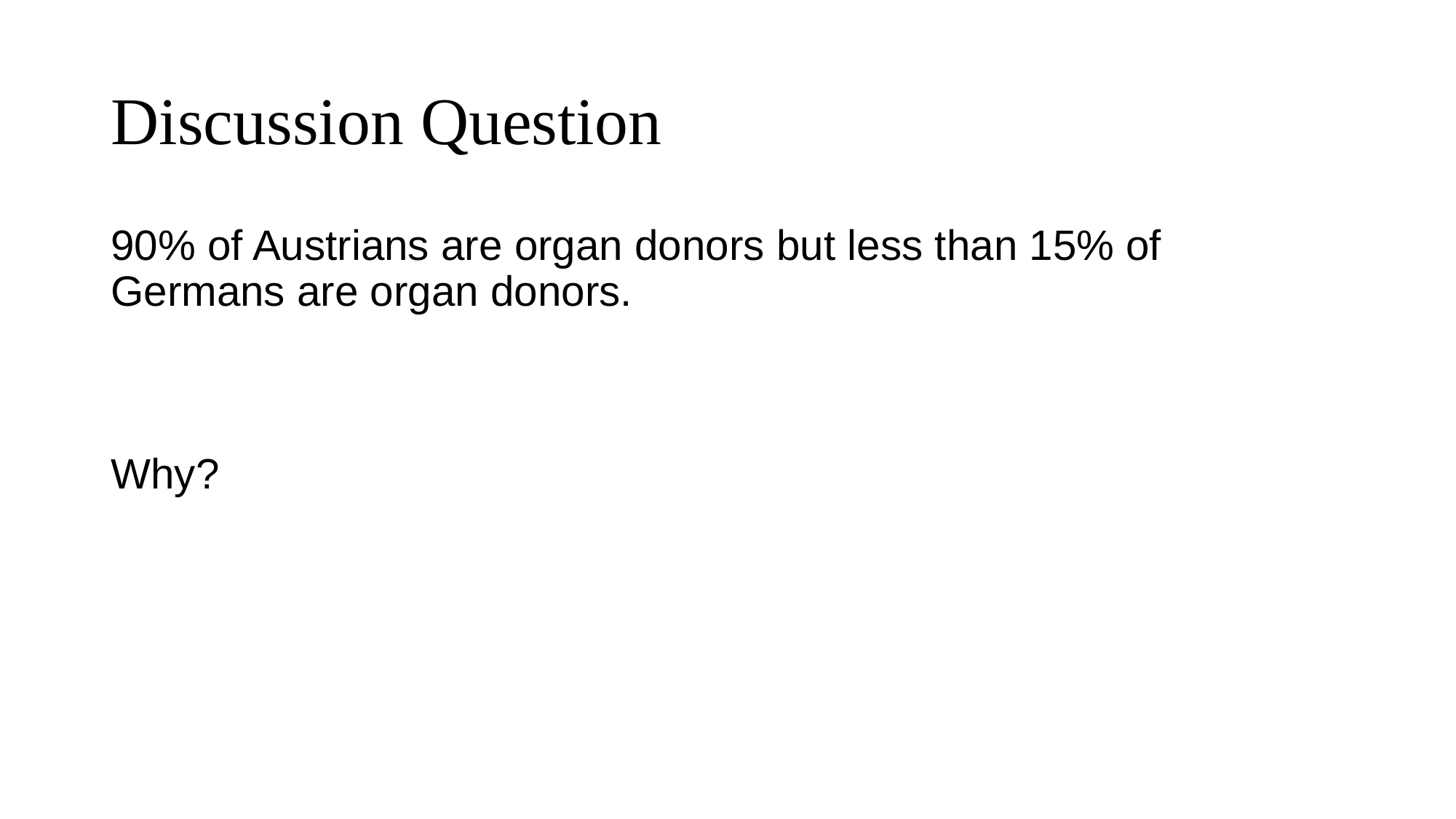

# Discussion Question
90% of Austrians are organ donors but less than 15% of Germans are organ donors.

Why?